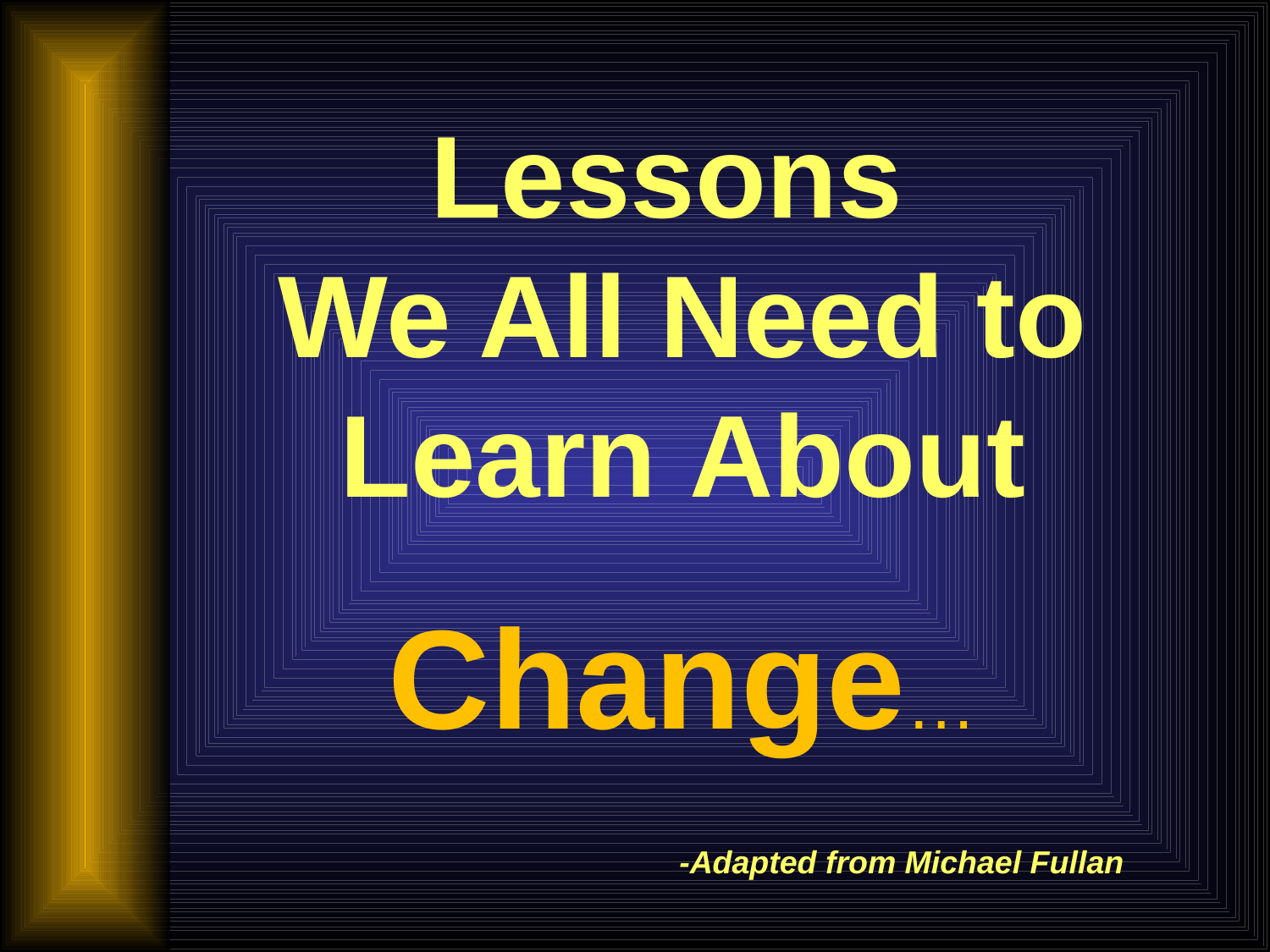

Lessons
We All Need to Learn About

Change…

-Adapted from Michael Fullan